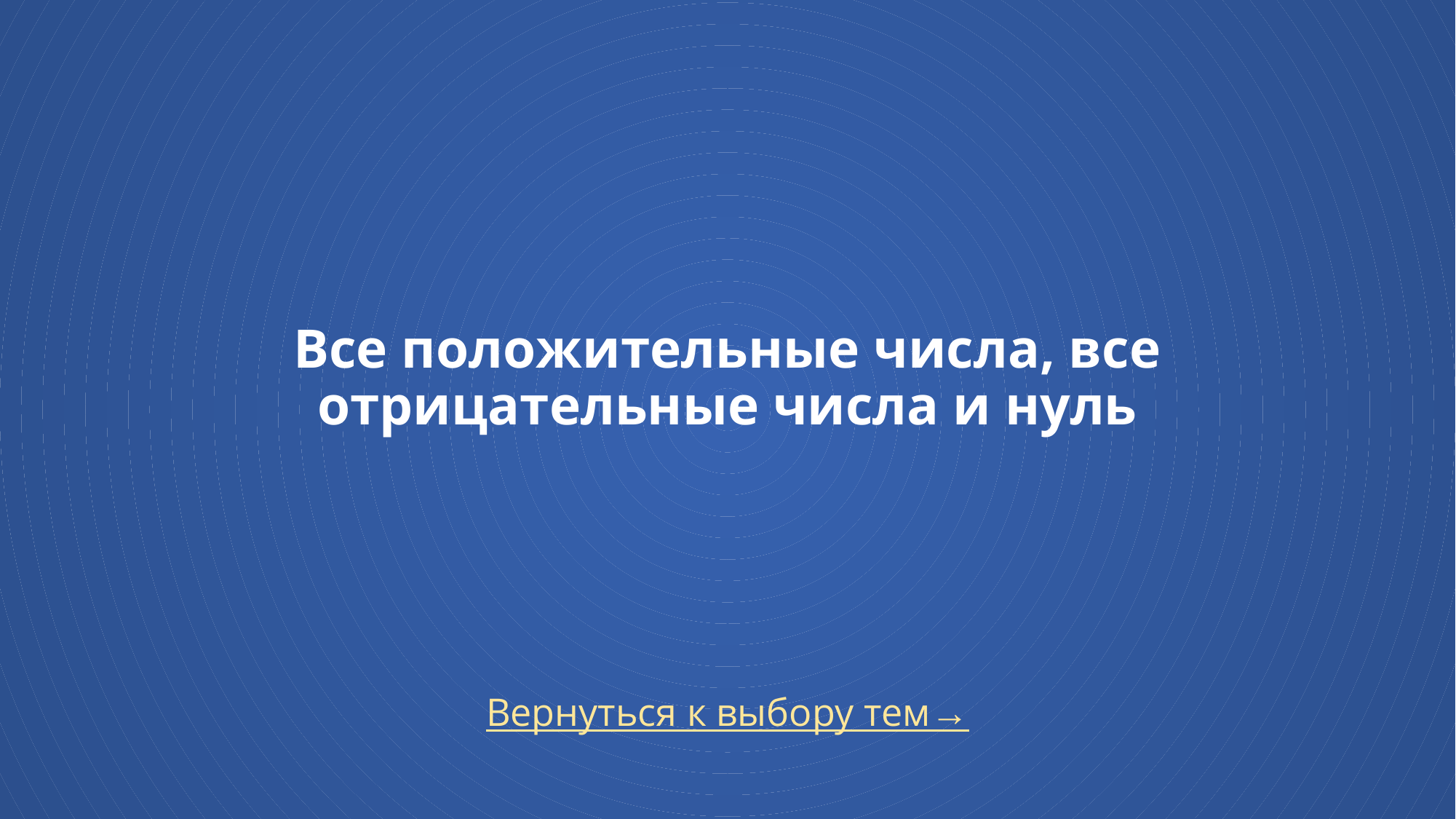

# Все положительные числа, все отрицательные числа и нуль
Вернуться к выбору тем→